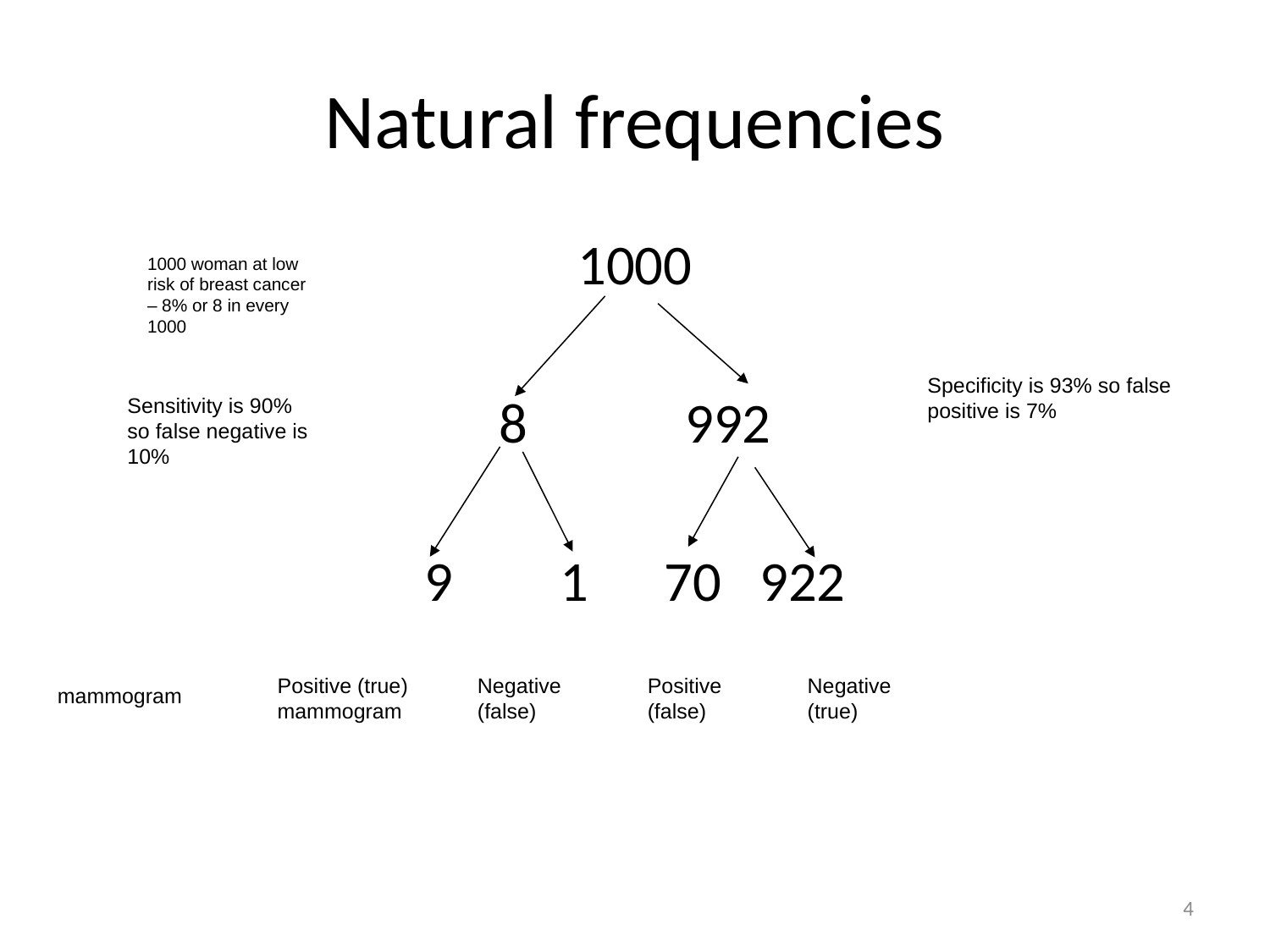

# Natural frequencies
1000

        992

    1      70   922

1000 woman at low risk of breast cancer – 8% or 8 in every 1000

Specificity is 93% so false positive is 7%
Sensitivity is 90% so false negative is 10%

Positive (true) mammogram
Negative (false)
Positive (false)
Negative (true)
mammogram
4